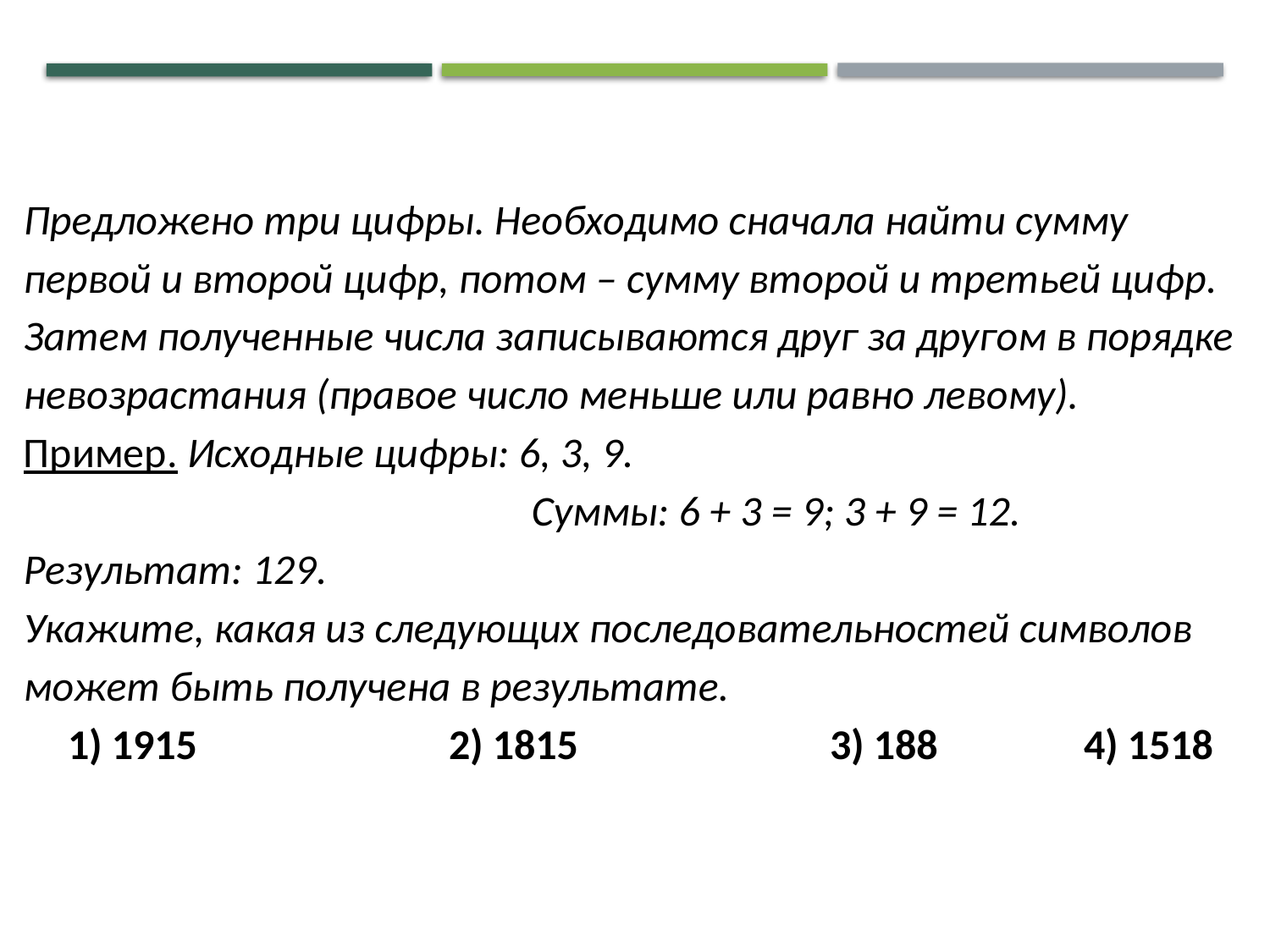

Предложено три цифры. Необходимо сначала найти сумму первой и второй цифр, потом – сумму второй и третьей цифр. Затем полученные числа записываются друг за другом в порядке невозрастания (правое число меньше или равно левому).
Пример. Исходные цифры: 6, 3, 9.
				Суммы: 6 + 3 = 9; 3 + 9 = 12. 	Результат: 129.
Укажите, какая из следующих последовательностей символов может быть получена в результате.
1) 1915 		2) 1815 		3) 188 		4) 1518